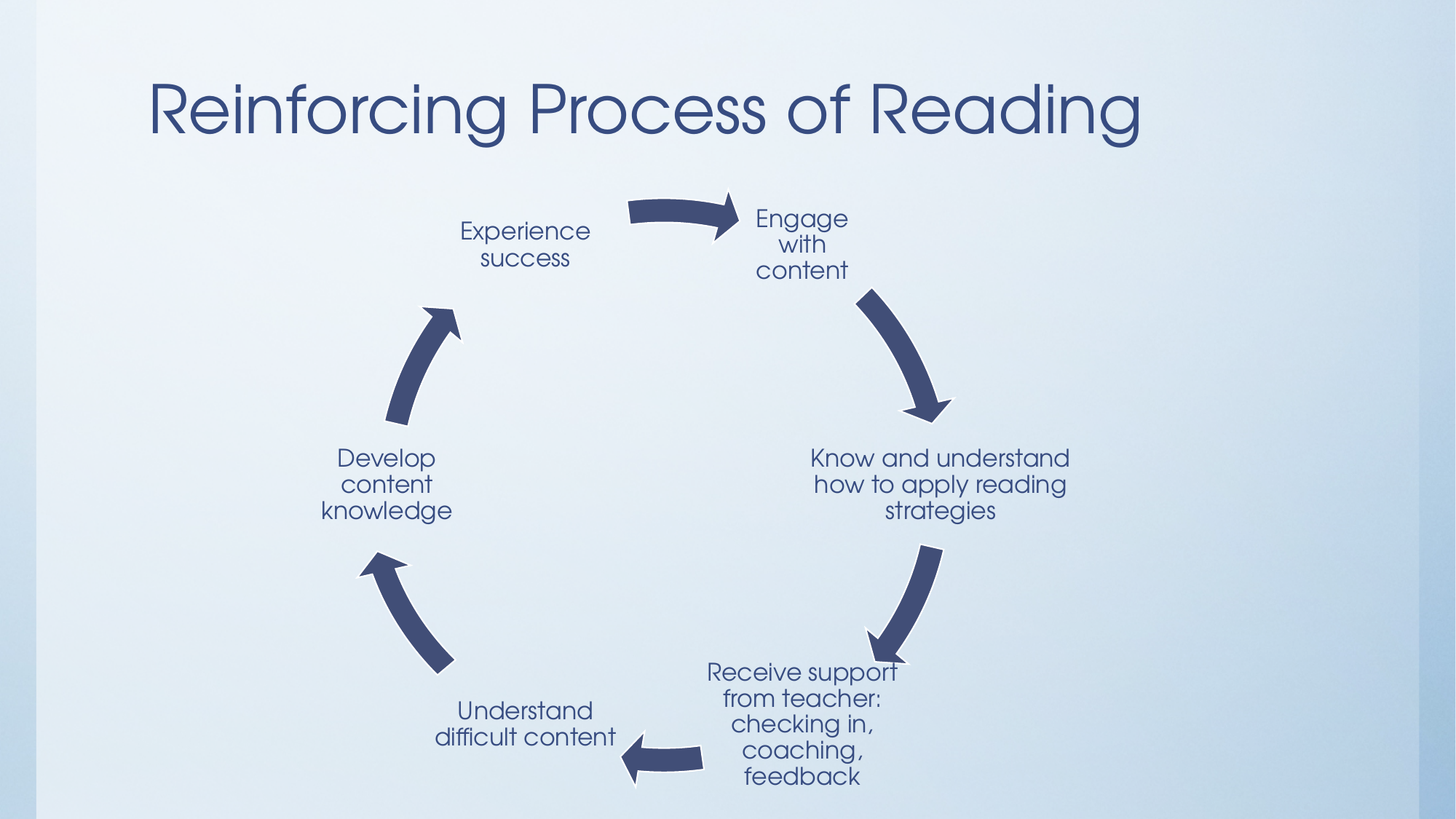

# Reinforcing Process of Reading
Engage with content
Know and understand how to apply reading strategies
Receive support from teacher: checking in, coaching, feedback
Understand difficult content
Develop content knowledge
Experience success